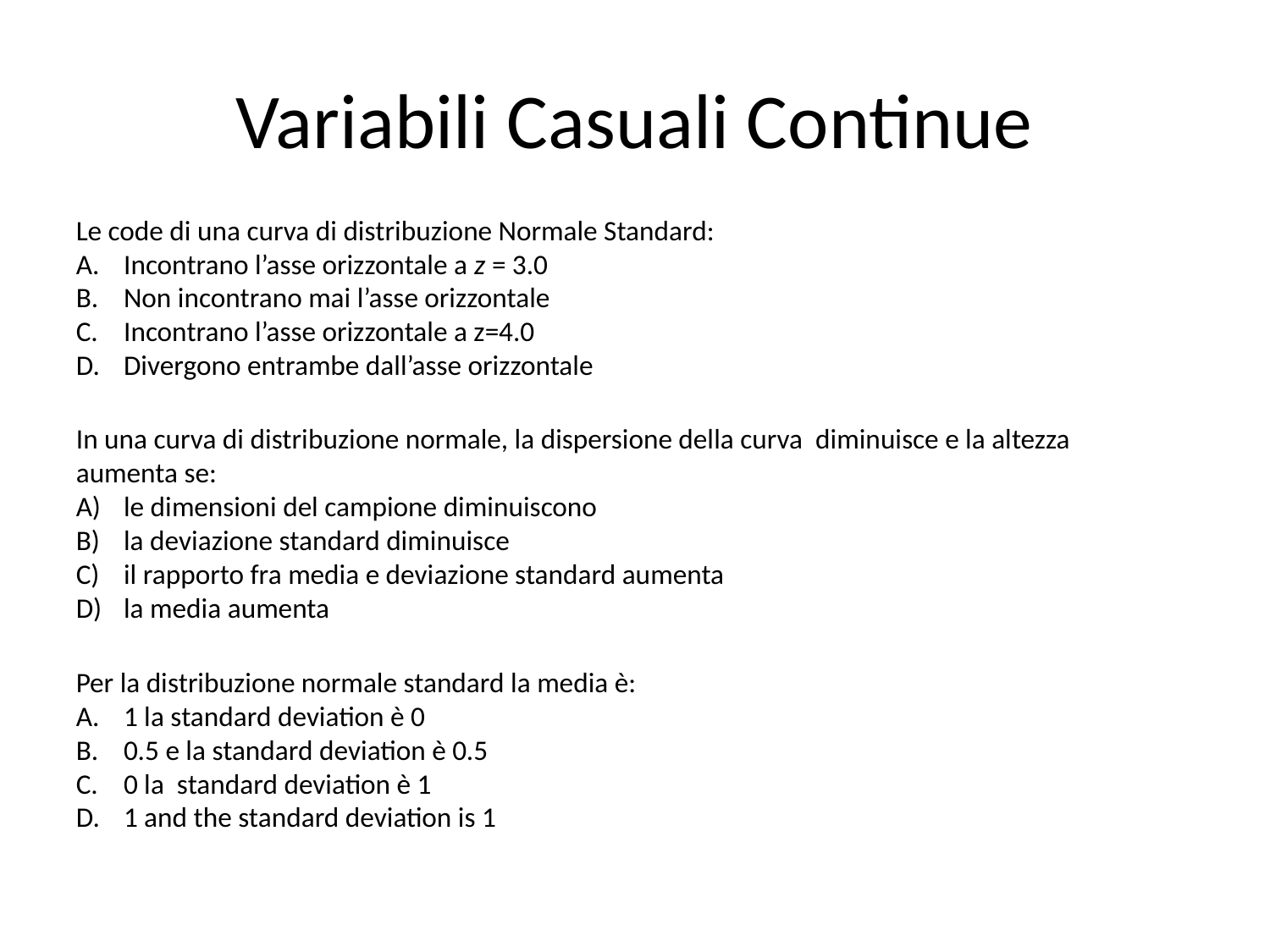

# Variabili Casuali Continue
Le code di una curva di distribuzione Normale Standard:
Incontrano l’asse orizzontale a z = 3.0
Non incontrano mai l’asse orizzontale
Incontrano l’asse orizzontale a z=4.0
Divergono entrambe dall’asse orizzontale
In una curva di distribuzione normale, la dispersione della curva  diminuisce e la altezza aumenta se:
le dimensioni del campione diminuiscono
la deviazione standard diminuisce
il rapporto fra media e deviazione standard aumenta
la media aumenta
Per la distribuzione normale standard la media è:
1 la standard deviation è 0
0.5 e la standard deviation è 0.5
0 la  standard deviation è 1
1 and the standard deviation is 1